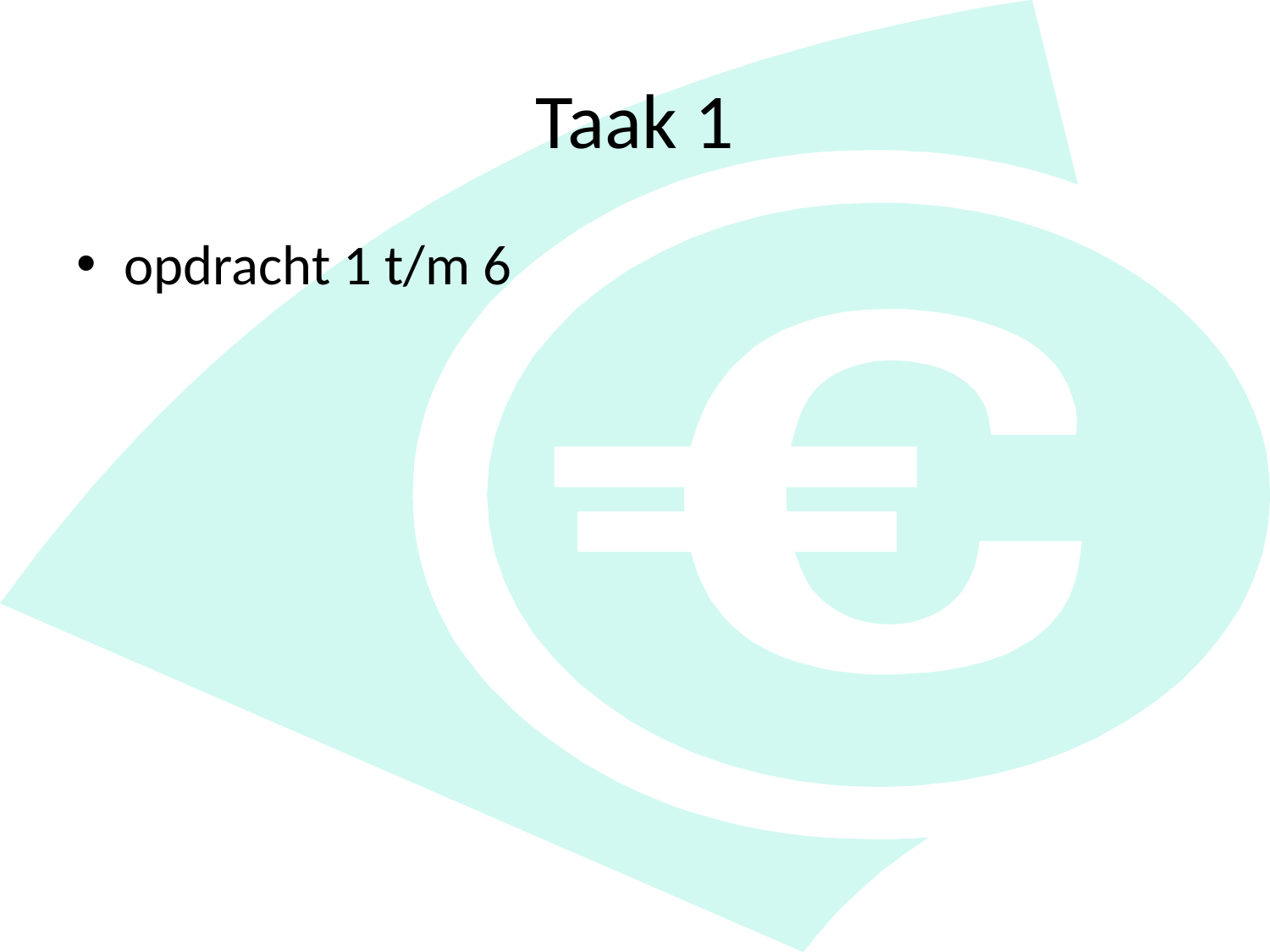

# Taak 1
opdracht 1 t/m 6